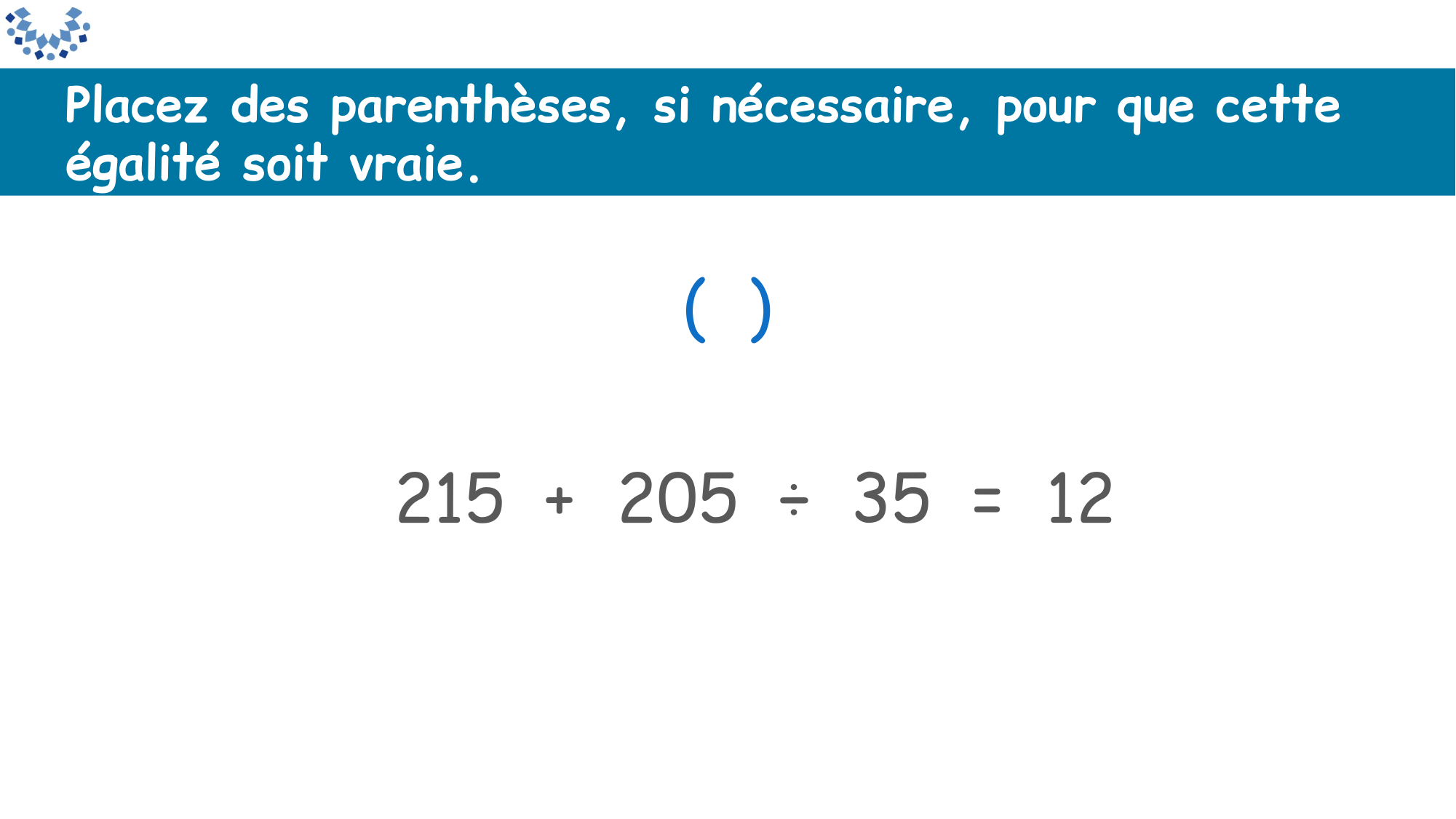

Placez des parenthèses, si nécessaire, pour que cette égalité soit vraie.
(  )
215  +  205  ÷  35  =  12